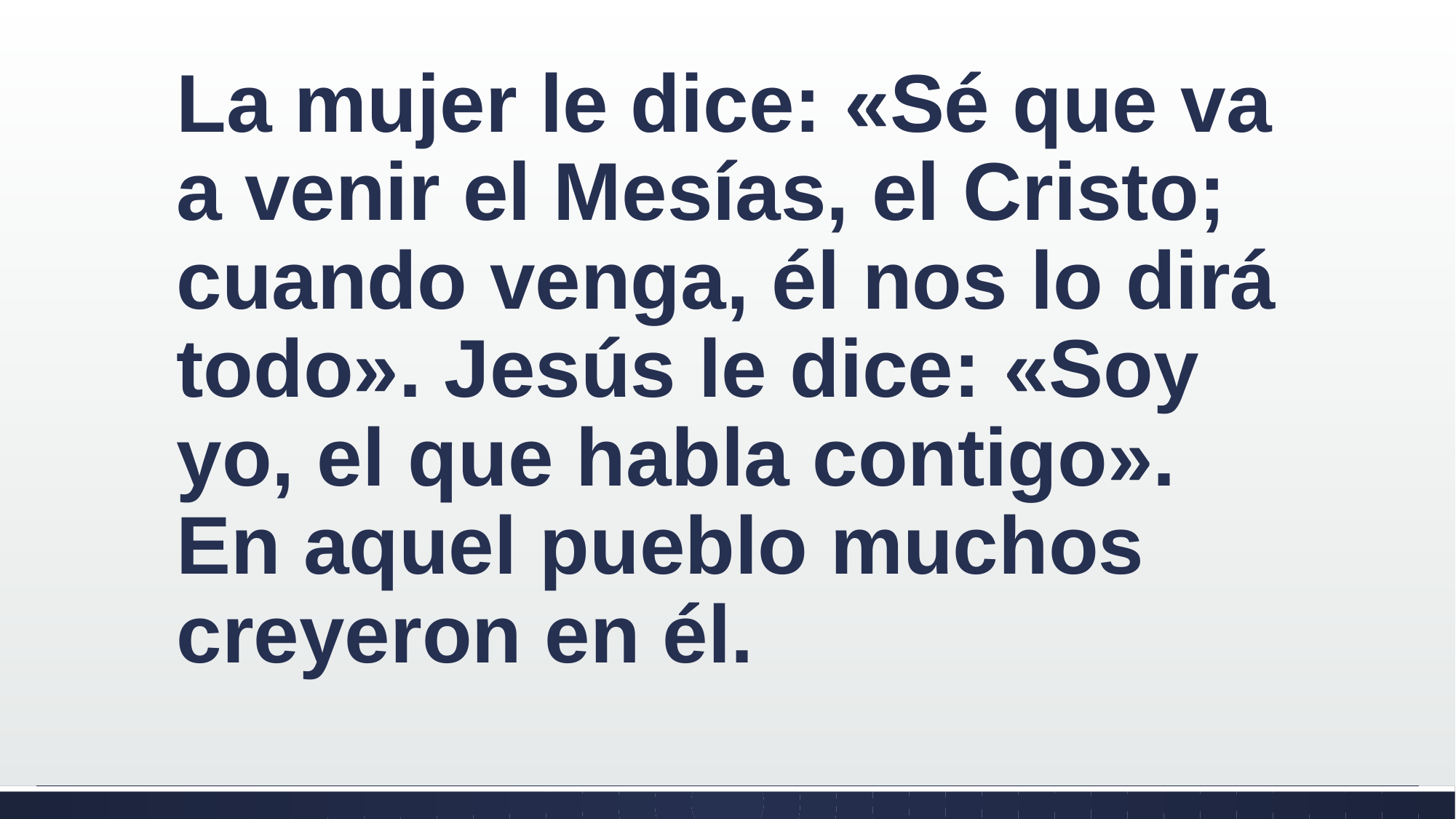

#
La mujer le dice: «Sé que va a venir el Mesías, el Cristo; cuando venga, él nos lo dirá todo». Jesús le dice: «Soy yo, el que habla contigo». En aquel pueblo muchos creyeron en él.